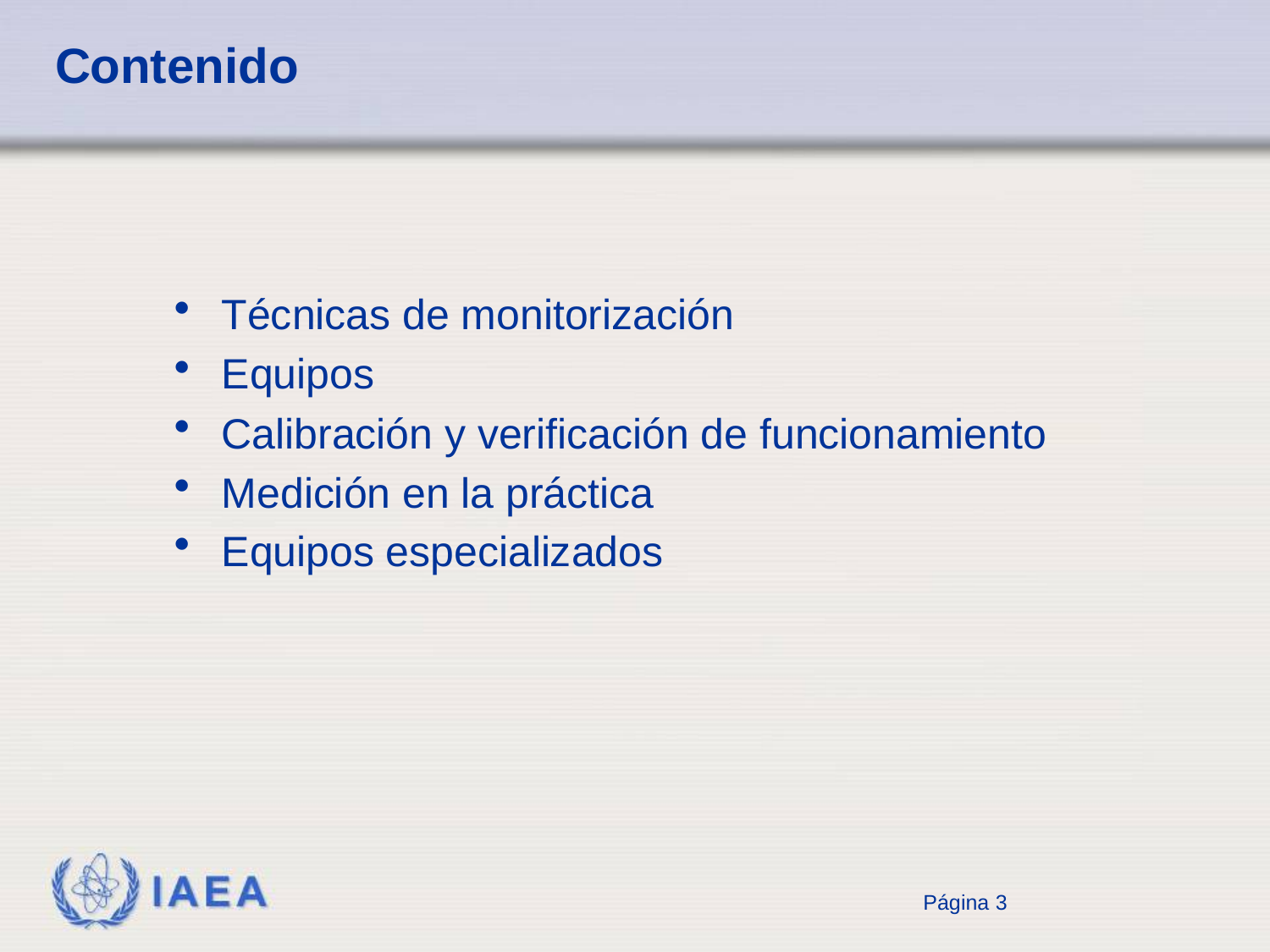

# Contenido

Técnicas de monitorización
Equipos
Calibración y verificación de funcionamiento
Medición en la práctica
Equipos especializados